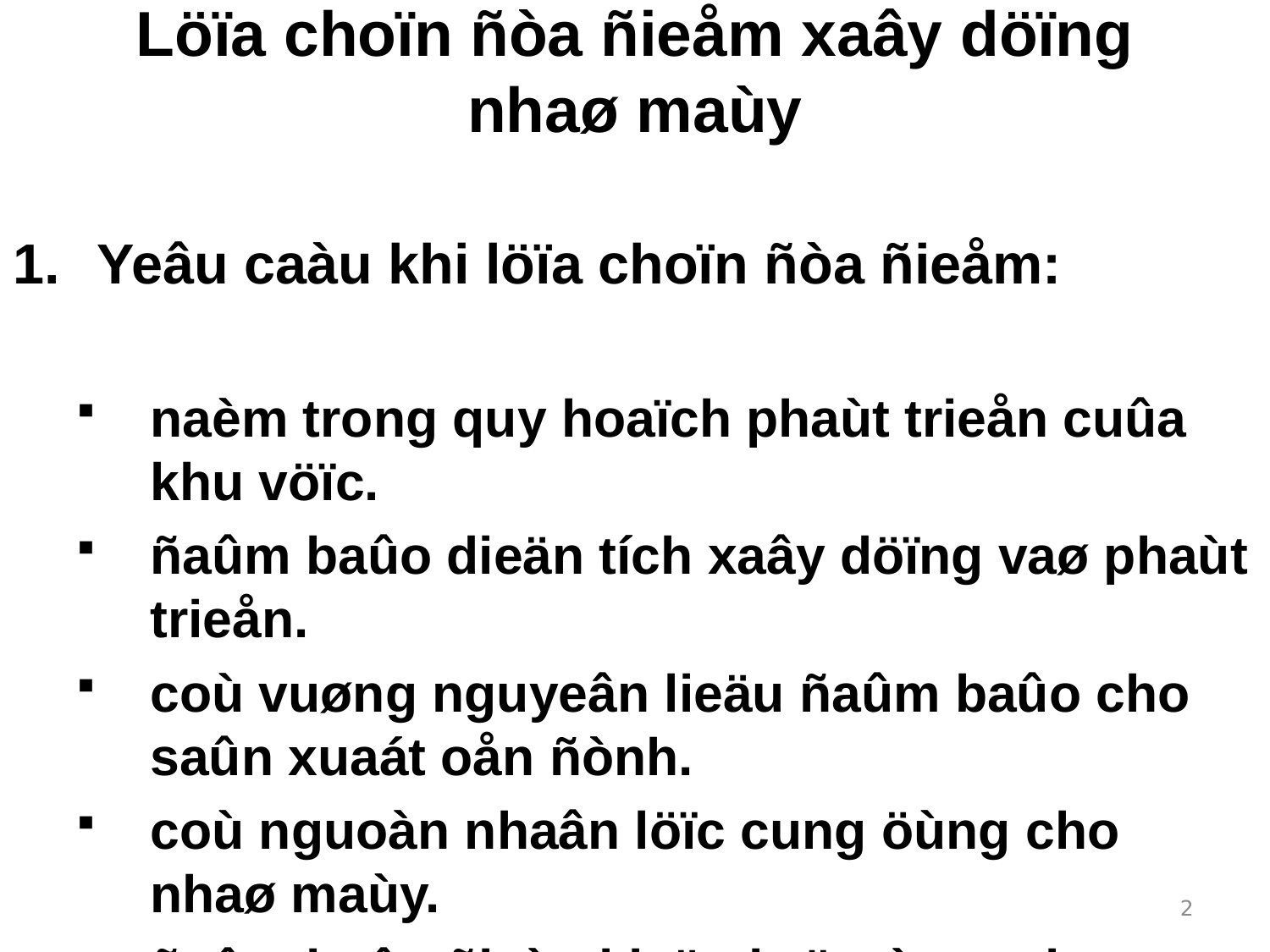

# Löïa choïn ñòa ñieåm xaây döïng nhaø maùy

Yeâu caàu khi löïa choïn ñòa ñieåm:

naèm trong quy hoaïch phaùt trieån cuûa khu vöïc.
ñaûm baûo dieän tích xaây döïng vaø phaùt trieån.
coù vuøng nguyeân lieäu ñaûm baûo cho saûn xuaát oån ñònh.
coù nguoàn nhaân löïc cung öùng cho nhaø maùy.
ñaûm baûo ñieàu kieän haï taàng: giao thoâng, ñieän, nöôùc.
2